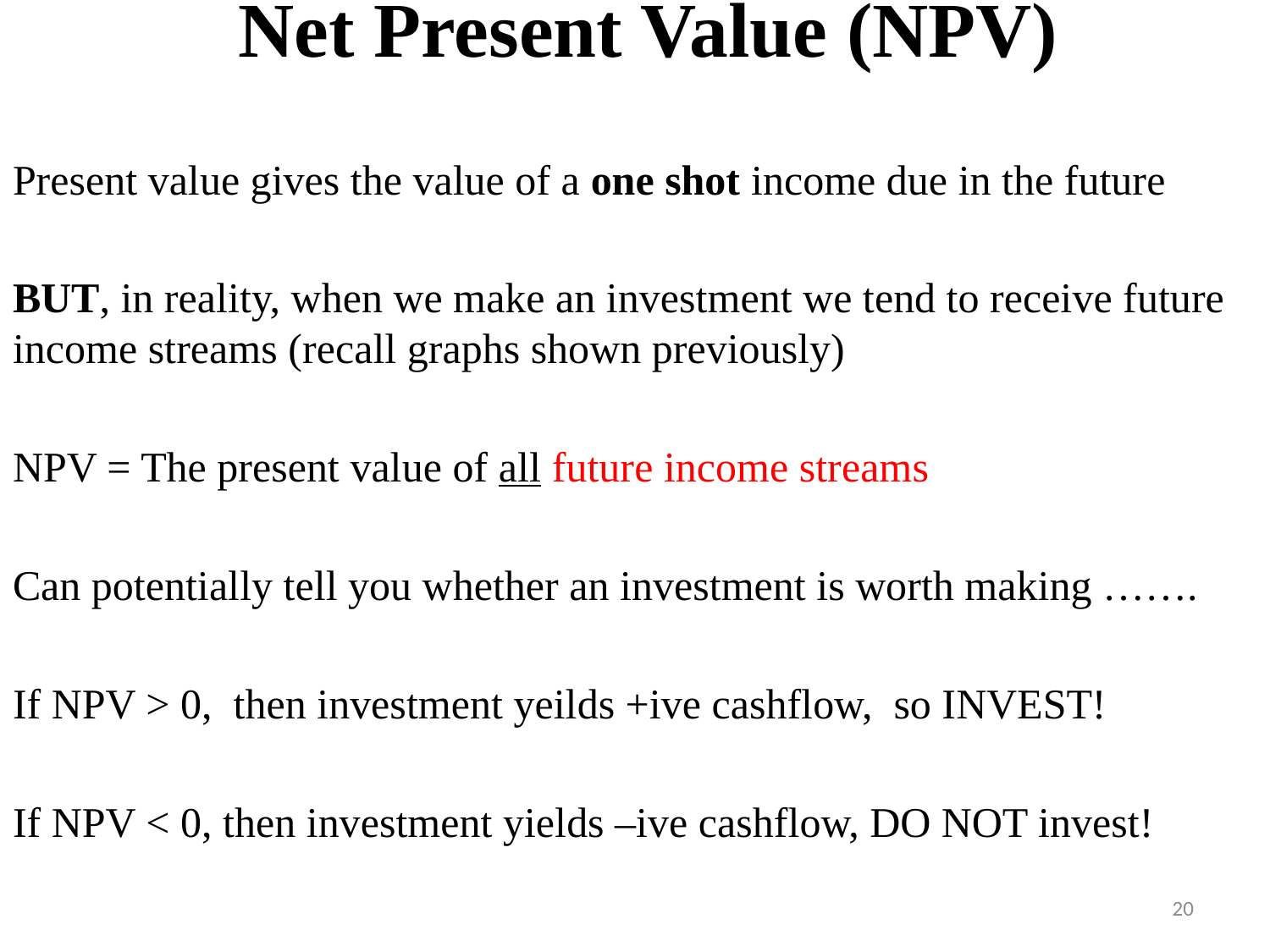

# Net Present Value (NPV)
Present value gives the value of a one shot income due in the future

BUT, in reality, when we make an investment we tend to receive future income streams (recall graphs shown previously)

NPV = The present value of all future income streams

Can potentially tell you whether an investment is worth making …….

If NPV > 0,  then investment yeilds +ive cashflow,  so INVEST!

If NPV < 0, then investment yields –ive cashflow, DO NOT invest!
20